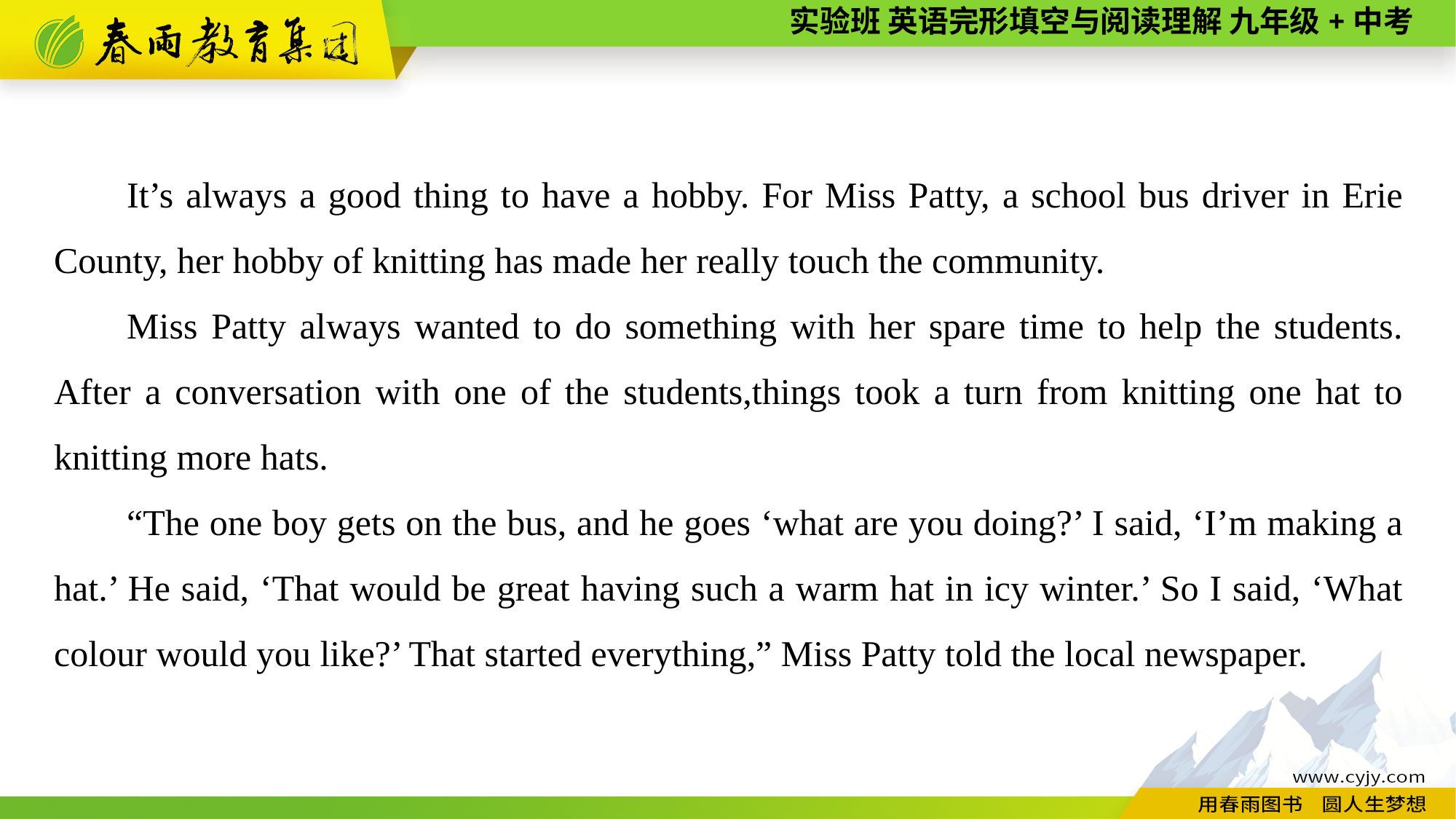

It’s always a good thing to have a hobby. For Miss Patty, a school bus driver in Erie County, her hobby of knitting has made her really touch the community.
Miss Patty always wanted to do something with her spare time to help the students. After a conversation with one of the students,things took a turn from knitting one hat to knitting more hats.
“The one boy gets on the bus, and he goes ‘what are you doing?’ I said, ‘I’m making a hat.’ He said, ‘That would be great having such a warm hat in icy winter.’ So I said, ‘What colour would you like?’ That started everything,” Miss Patty told the local newspaper.